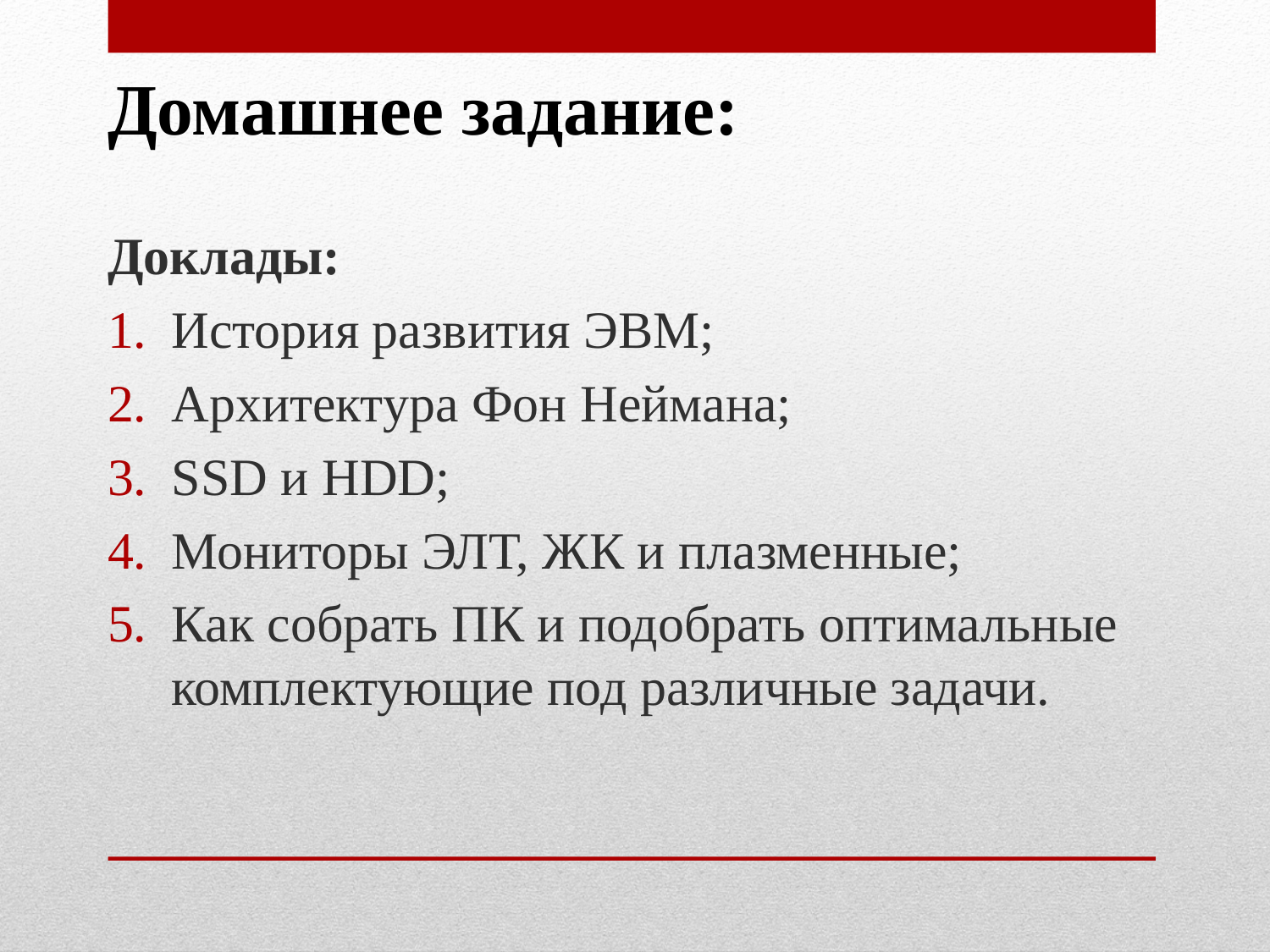

# Домашнее задание:
Доклады:
История развития ЭВМ;
Архитектура Фон Неймана;
SSD и HDD;
Мониторы ЭЛТ, ЖК и плазменные;
Как собрать ПК и подобрать оптимальные комплектующие под различные задачи.